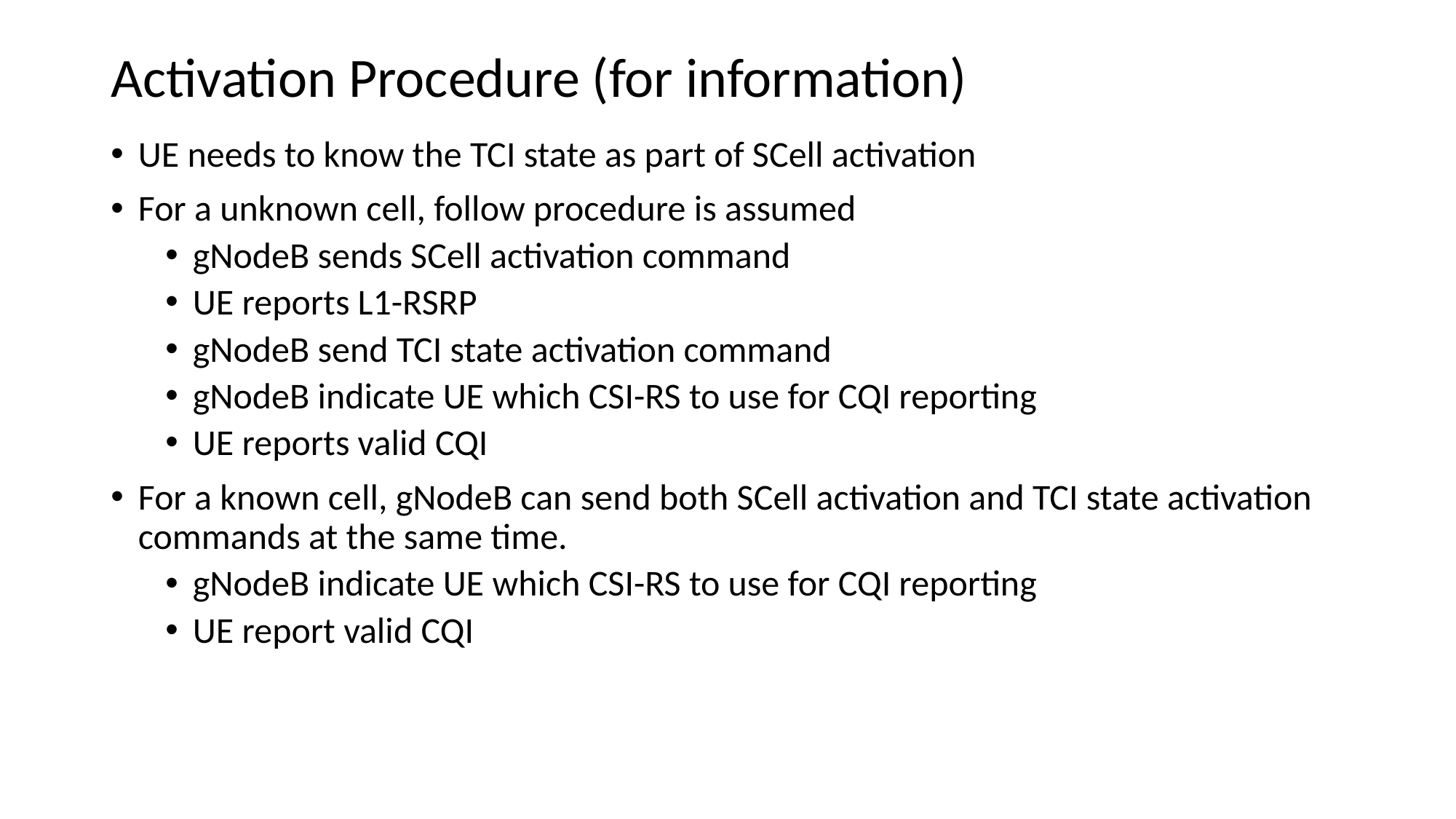

# Activation Procedure (for information)
UE needs to know the TCI state as part of SCell activation
For a unknown cell, follow procedure is assumed
gNodeB sends SCell activation command
UE reports L1-RSRP
gNodeB send TCI state activation command
gNodeB indicate UE which CSI-RS to use for CQI reporting
UE reports valid CQI
For a known cell, gNodeB can send both SCell activation and TCI state activation commands at the same time.
gNodeB indicate UE which CSI-RS to use for CQI reporting
UE report valid CQI